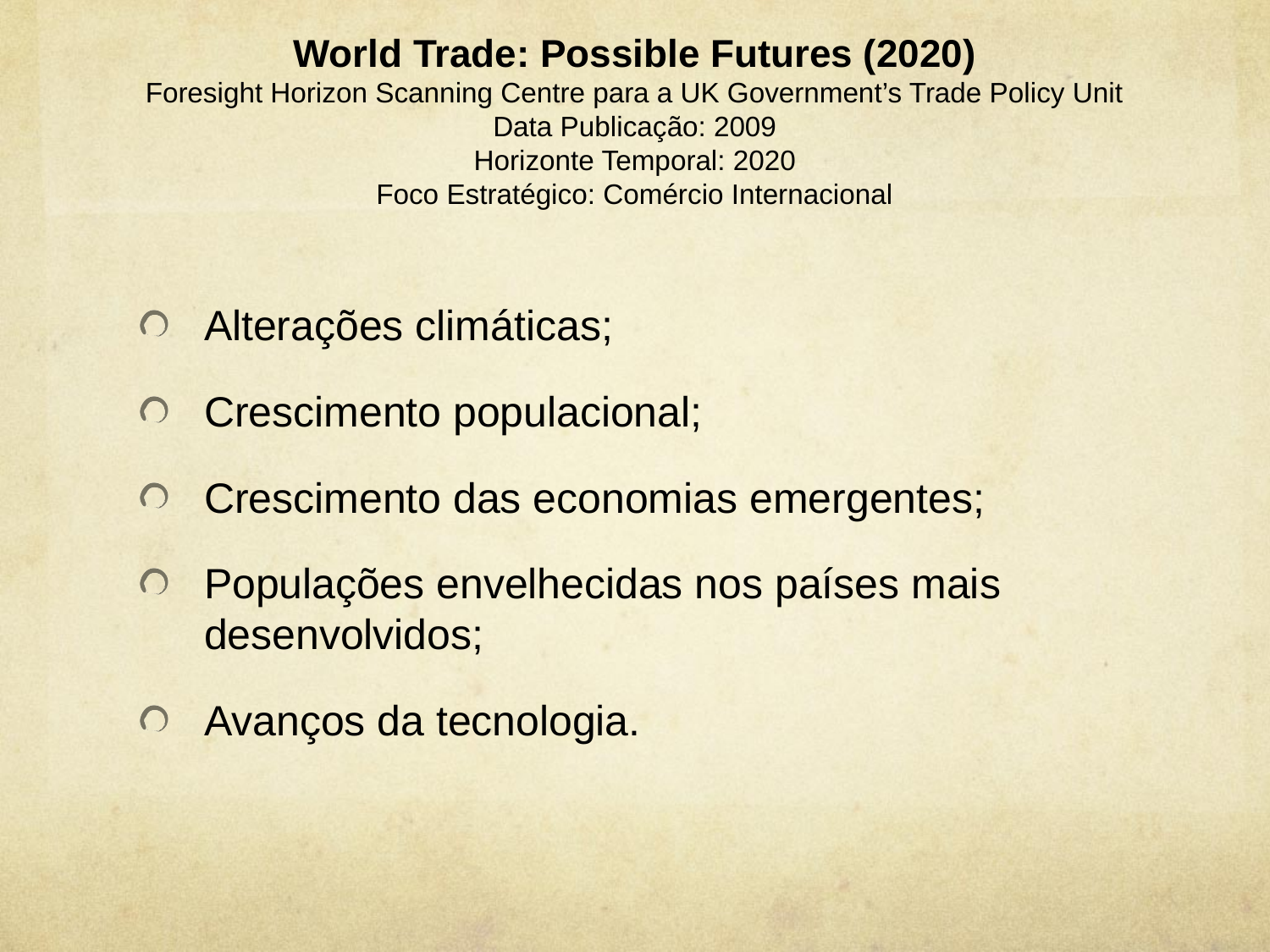

# World Trade: Possible Futures (2020) Foresight Horizon Scanning Centre para a UK Government’s Trade Policy Unit Data Publicação: 2009 Horizonte Temporal: 2020 Foco Estratégico: Comércio Internacional
Alterações climáticas;
Crescimento populacional;
Crescimento das economias emergentes;
Populações envelhecidas nos países mais desenvolvidos;
Avanços da tecnologia.